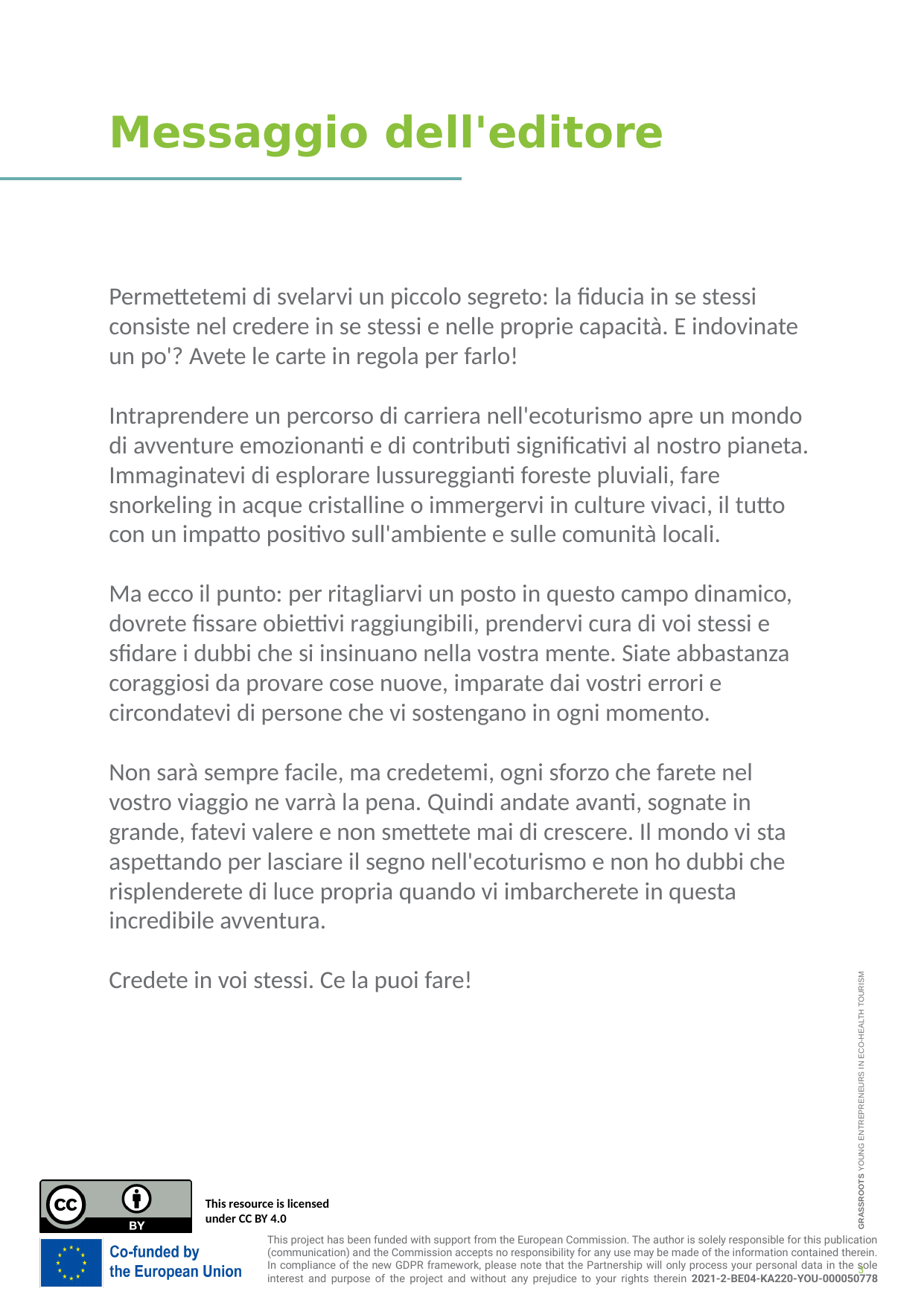

Messaggio dell'editore
Permettetemi di svelarvi un piccolo segreto: la fiducia in se stessi consiste nel credere in se stessi e nelle proprie capacità. E indovinate un po'? Avete le carte in regola per farlo!
Intraprendere un percorso di carriera nell'ecoturismo apre un mondo di avventure emozionanti e di contributi significativi al nostro pianeta. Immaginatevi di esplorare lussureggianti foreste pluviali, fare snorkeling in acque cristalline o immergervi in culture vivaci, il tutto con un impatto positivo sull'ambiente e sulle comunità locali.
Ma ecco il punto: per ritagliarvi un posto in questo campo dinamico, dovrete fissare obiettivi raggiungibili, prendervi cura di voi stessi e sfidare i dubbi che si insinuano nella vostra mente. Siate abbastanza coraggiosi da provare cose nuove, imparate dai vostri errori e circondatevi di persone che vi sostengano in ogni momento.
Non sarà sempre facile, ma credetemi, ogni sforzo che farete nel vostro viaggio ne varrà la pena. Quindi andate avanti, sognate in grande, fatevi valere e non smettete mai di crescere. Il mondo vi sta aspettando per lasciare il segno nell'ecoturismo e non ho dubbi che risplenderete di luce propria quando vi imbarcherete in questa incredibile avventura.
Credete in voi stessi. Ce la puoi fare!

3